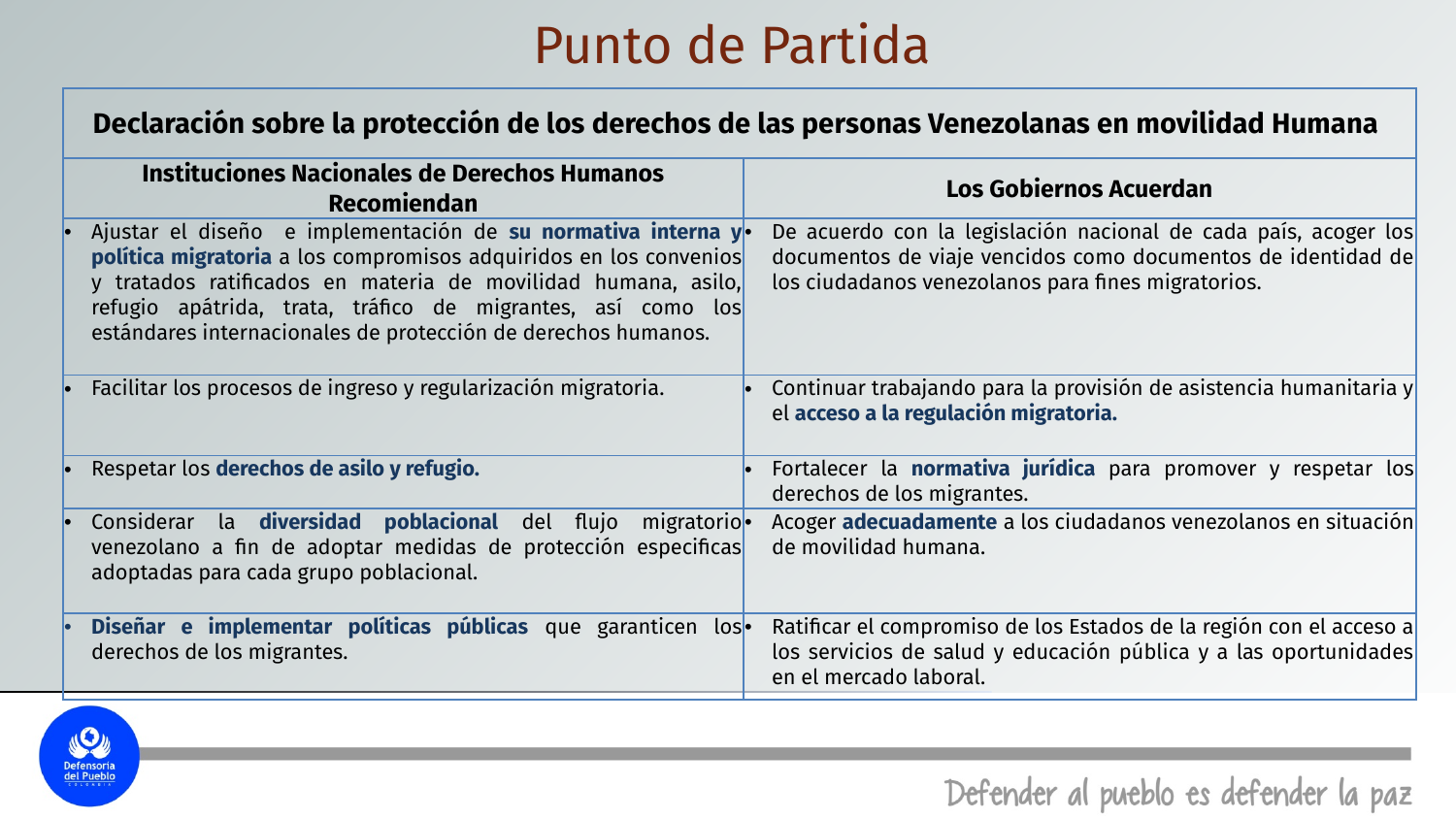

Punto de Partida
| Declaración sobre la protección de los derechos de las personas Venezolanas en movilidad Humana |  |
| --- | --- |
| Instituciones Nacionales de Derechos Humanos Recomiendan | Los Gobiernos Acuerdan |
| Ajustar el diseño e implementación de su normativa interna y política migratoria a los compromisos adquiridos en los convenios y tratados ratificados en materia de movilidad humana, asilo, refugio apátrida, trata, tráfico de migrantes, así como los estándares internacionales de protección de derechos humanos. | De acuerdo con la legislación nacional de cada país, acoger los documentos de viaje vencidos como documentos de identidad de los ciudadanos venezolanos para fines migratorios. |
| Facilitar los procesos de ingreso y regularización migratoria. | Continuar trabajando para la provisión de asistencia humanitaria y el acceso a la regulación migratoria. |
| Respetar los derechos de asilo y refugio. | Fortalecer la normativa jurídica para promover y respetar los derechos de los migrantes. |
| Considerar la diversidad poblacional del flujo migratorio venezolano a fin de adoptar medidas de protección especificas adoptadas para cada grupo poblacional. | Acoger adecuadamente a los ciudadanos venezolanos en situación de movilidad humana. |
| Diseñar e implementar políticas públicas que garanticen los derechos de los migrantes. | Ratificar el compromiso de los Estados de la región con el acceso a los servicios de salud y educación pública y a las oportunidades en el mercado laboral. |